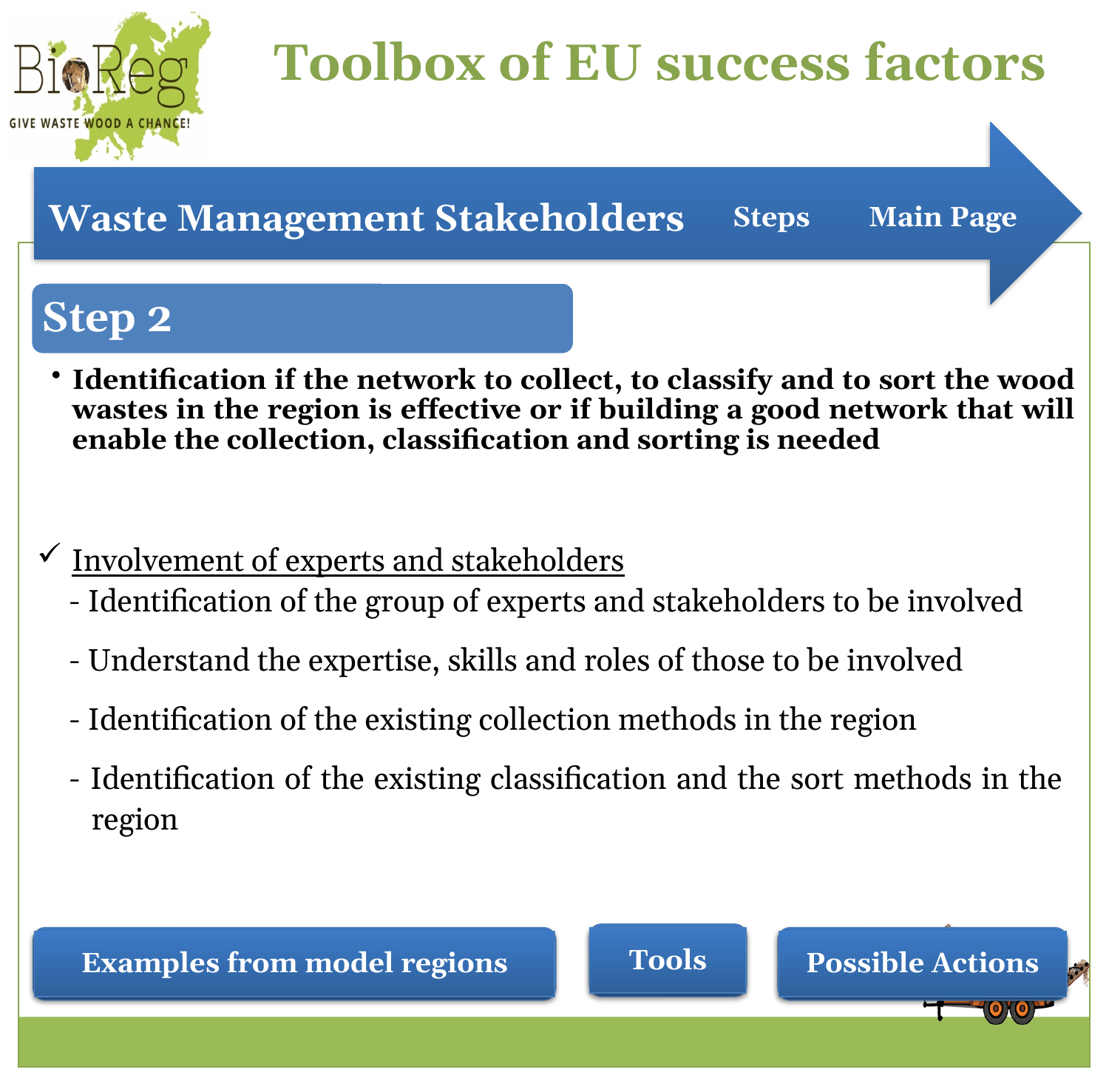

Waste Management Stakeholders

Steps
Main Page

Step 2

Identification if the network to collect, to classify and to sort the wood wastes in the region is effective or if building a good network that will enable the collection, classification and sorting is needed
Involvement of experts and stakeholders
- Identification of the group of experts and stakeholders to be involved
- Understand the expertise, skills and roles of those to be involved
- Identification of the existing collection methods in the region
- Identification of the existing classification and the sort methods in the region

Tools

Possible Actions

Examples from model regions